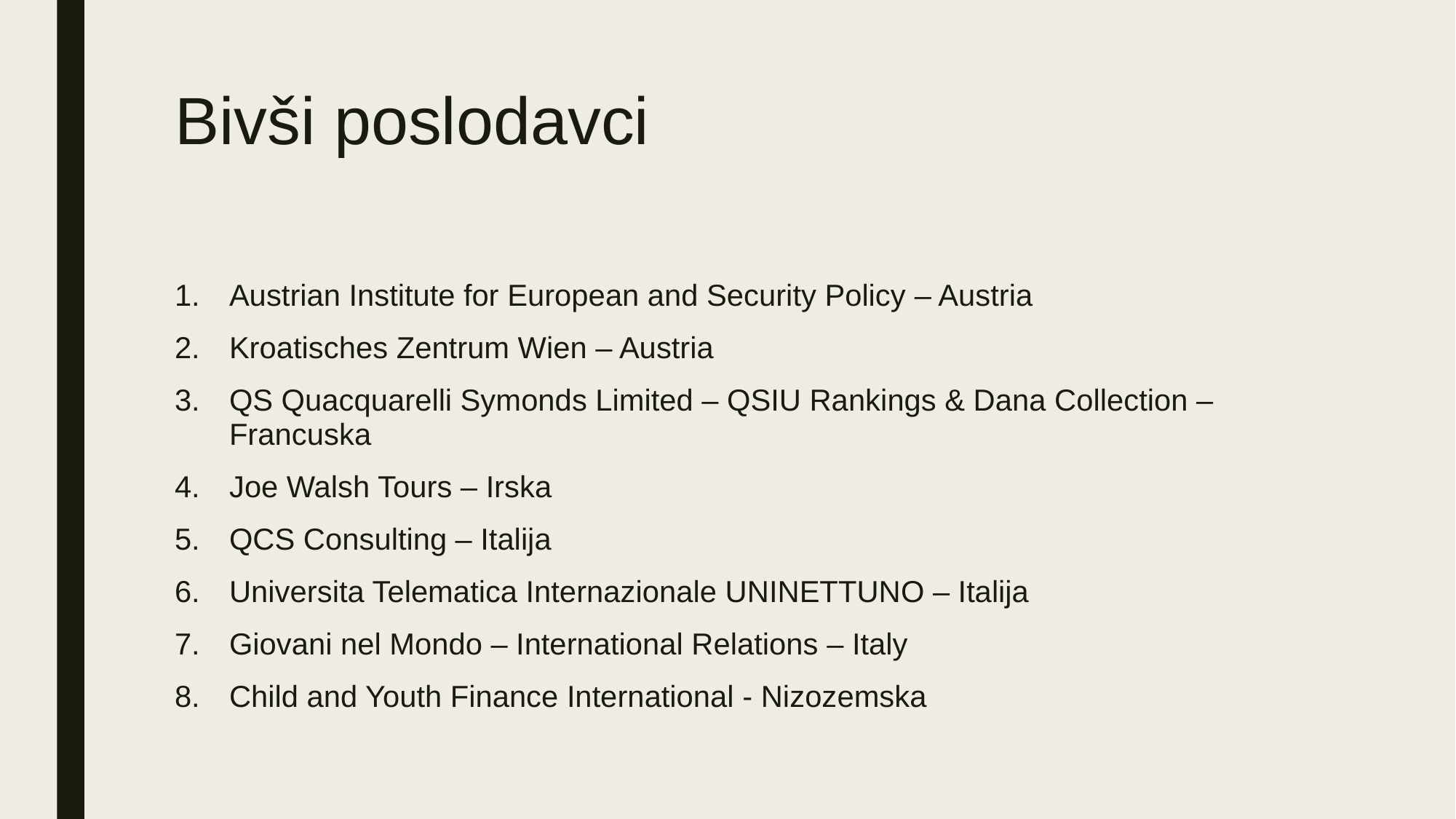

# Bivši poslodavci
Austrian Institute for European and Security Policy – Austria
Kroatisches Zentrum Wien – Austria
QS Quacquarelli Symonds Limited – QSIU Rankings & Dana Collection – Francuska
Joe Walsh Tours – Irska
QCS Consulting – Italija
Universita Telematica Internazionale UNINETTUNO – Italija
Giovani nel Mondo – International Relations – Italy
Child and Youth Finance International - Nizozemska